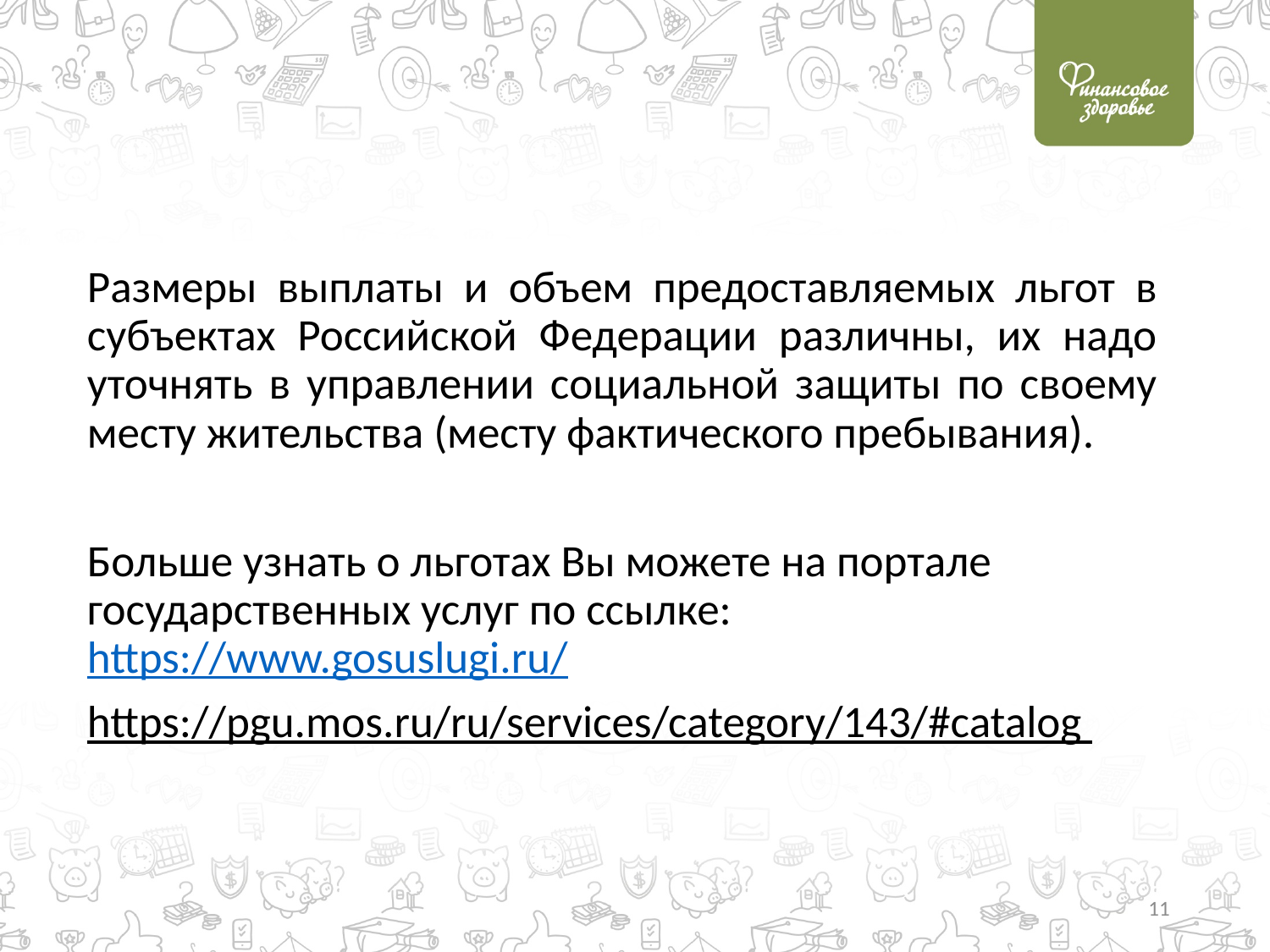

Размеры выплаты и объем предоставляемых льгот в субъектах Российской Федерации различны, их надо уточнять в управлении социальной защиты по своему месту жительства (месту фактического пребывания).

Больше узнать о льготах Вы можете на портале государственных услуг по ссылке: https://www.gosuslugi.ru/
https://pgu.mos.ru/ru/services/category/143/#catalog
11